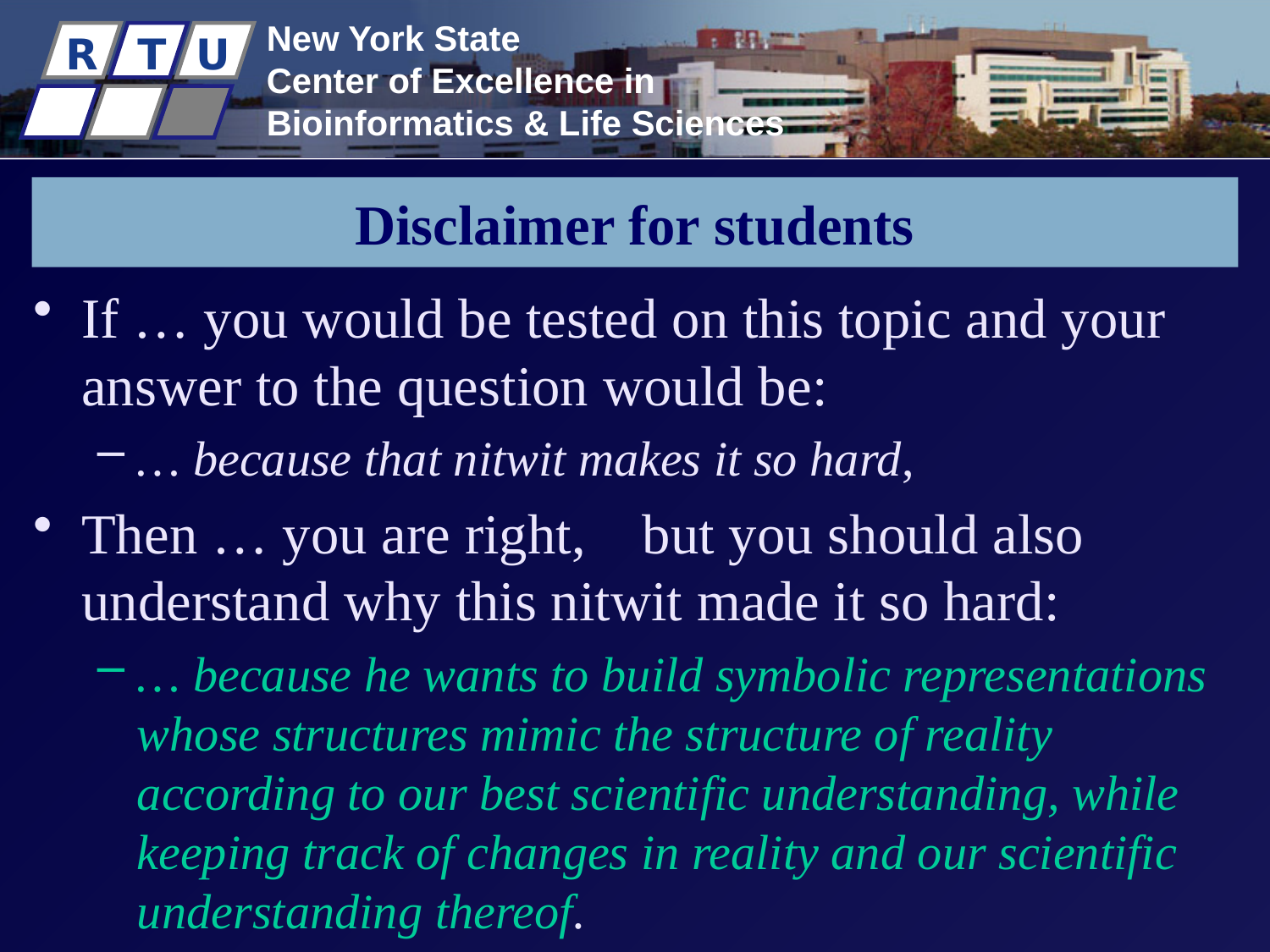

# Disclaimer for students
If … you would be tested on this topic and your answer to the question would be:
… because that nitwit makes it so hard,
Then … you are right,    but you should also understand why this nitwit made it so hard:
… because he wants to build symbolic representations whose structures mimic the structure of reality according to our best scientific understanding, while keeping track of changes in reality and our scientific understanding thereof.